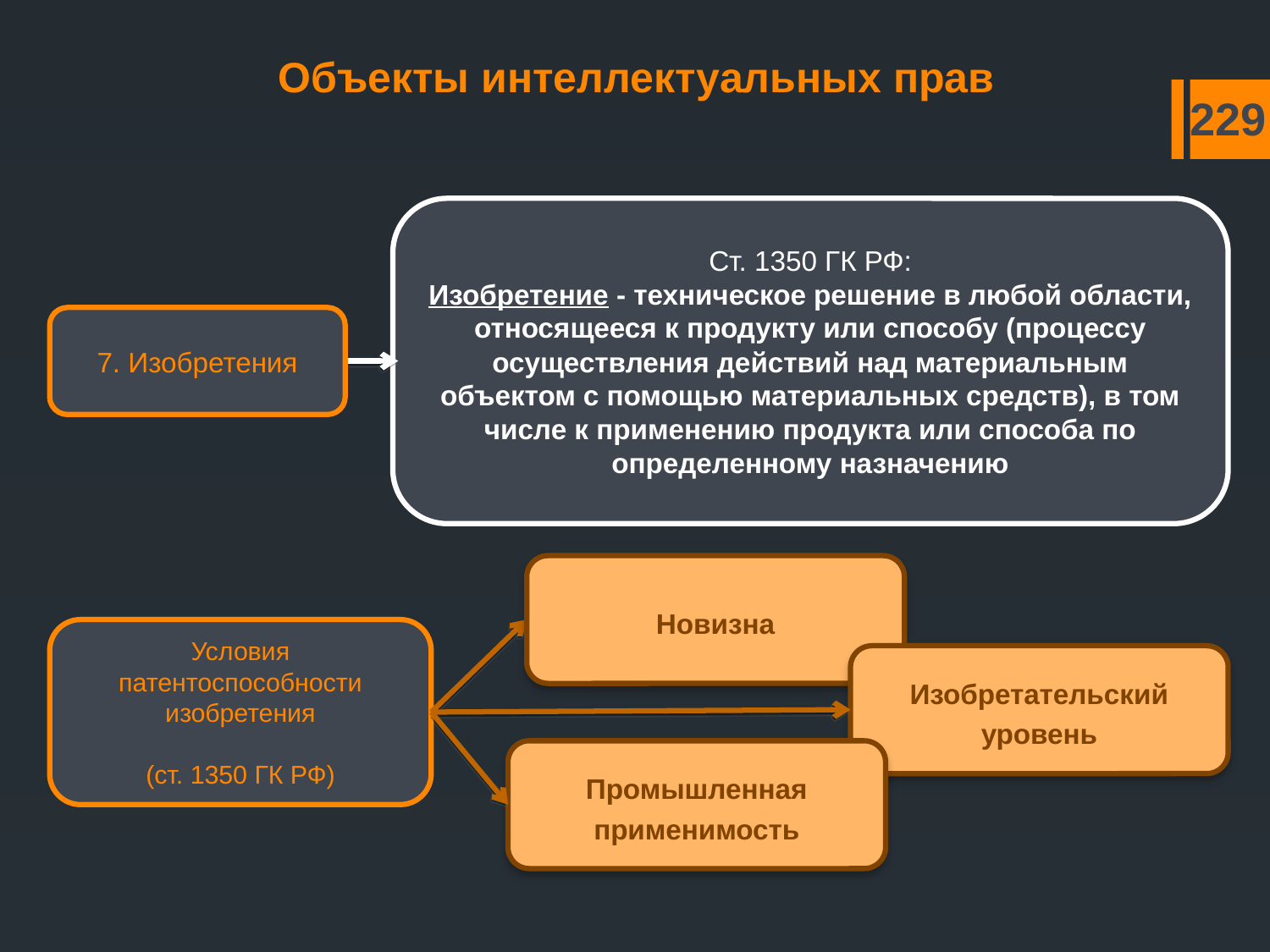

# Объекты интеллектуальных прав
229
Ст. 1350 ГК РФ:
Изобретение - техническое решение в любой области, относящееся к продукту или способу (процессу осуществления действий над материальным объектом с помощью материальных средств), в том числе к применению продукта или способа по определенному назначению
7. Изобретения
Новизна
Условия патентоспособности изобретения

(ст. 1350 ГК РФ)
Изобретательский уровень
Промышленная применимость